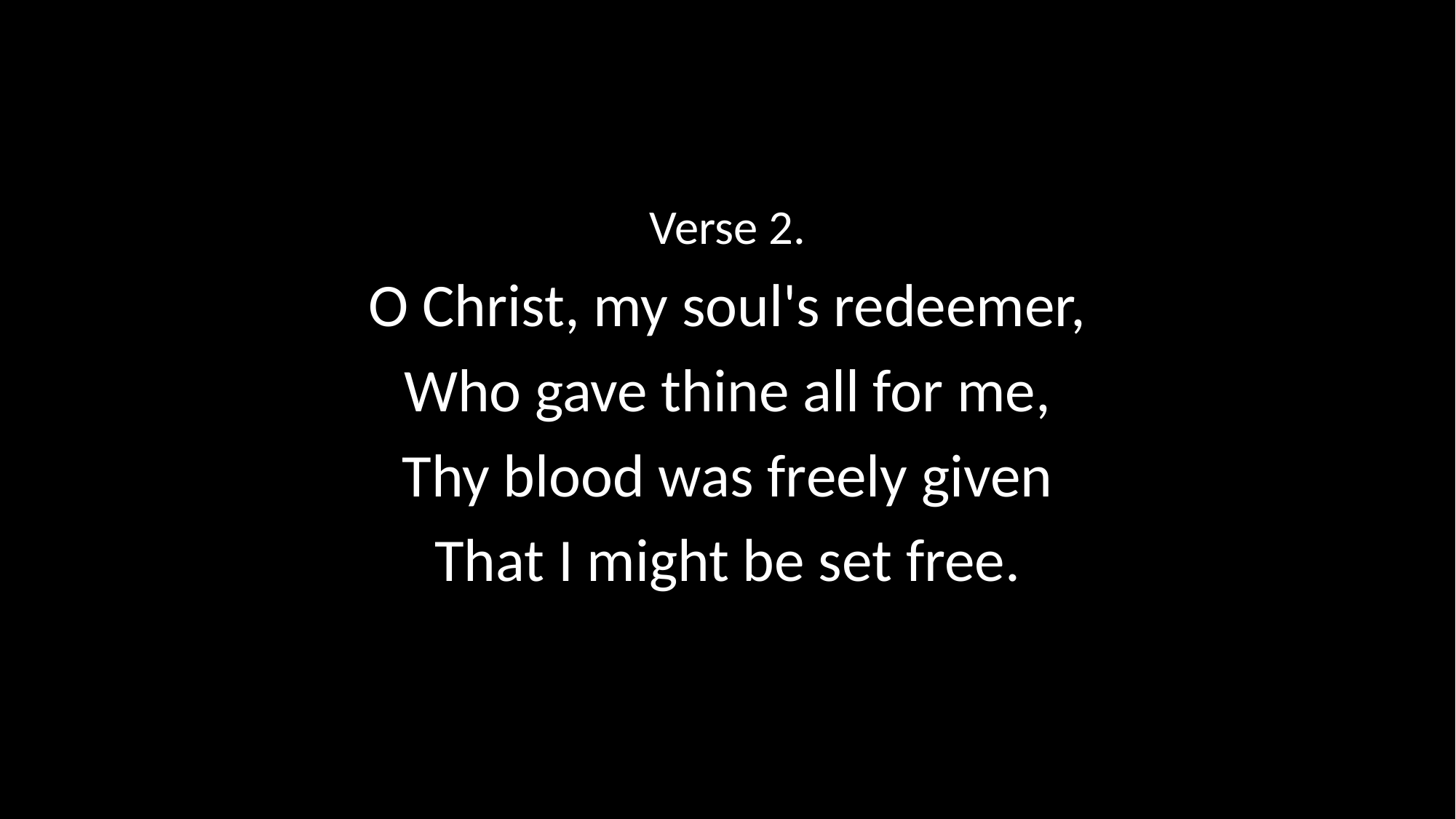

Verse 2.
O Christ, my soul's redeemer,
Who gave thine all for me,
Thy blood was freely given
That I might be set free.